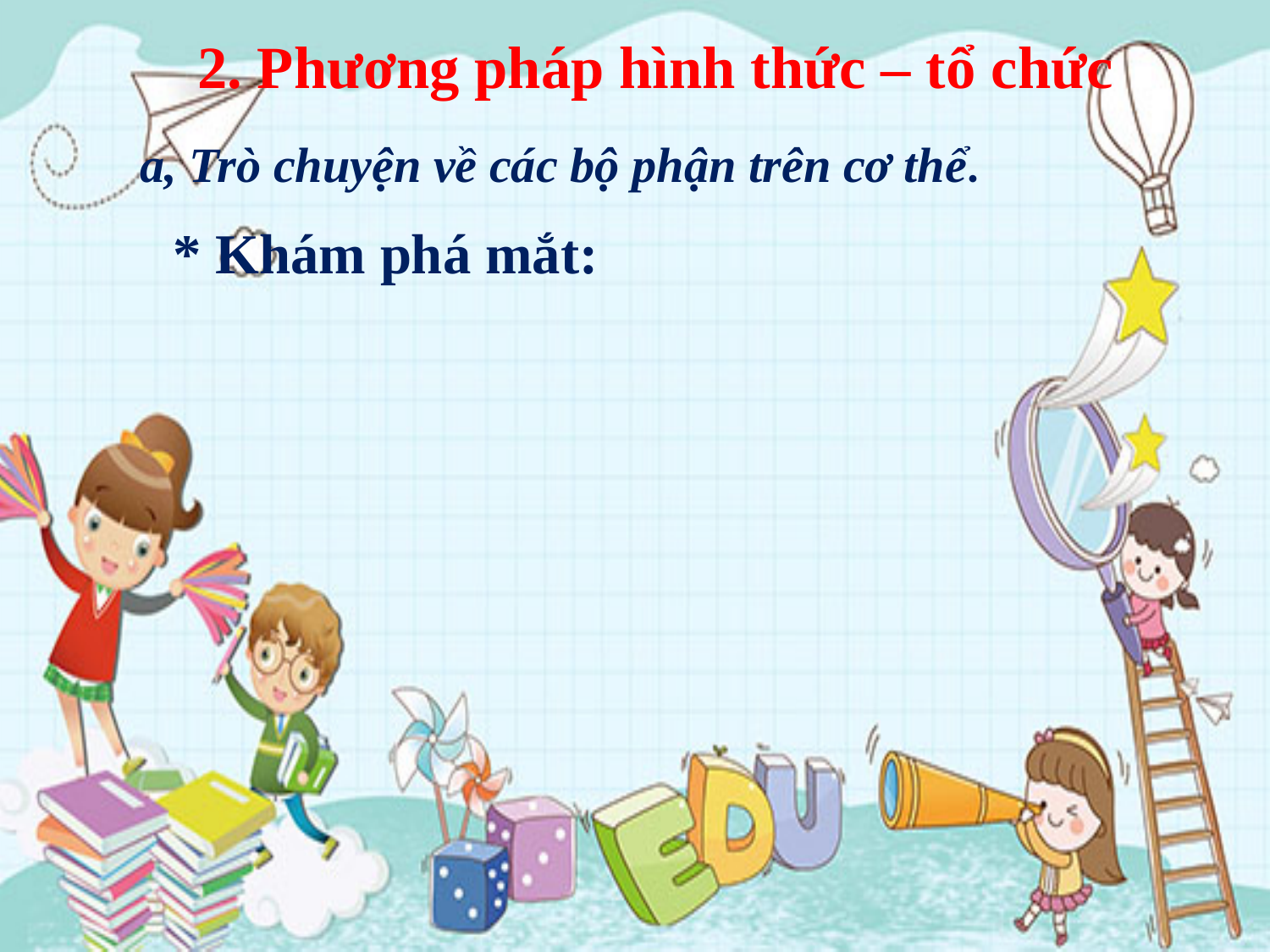

# 2. Phương pháp hình thức – tổ chức
a, Trò chuyện về các bộ phận trên cơ thể.
* Khám phá mắt: